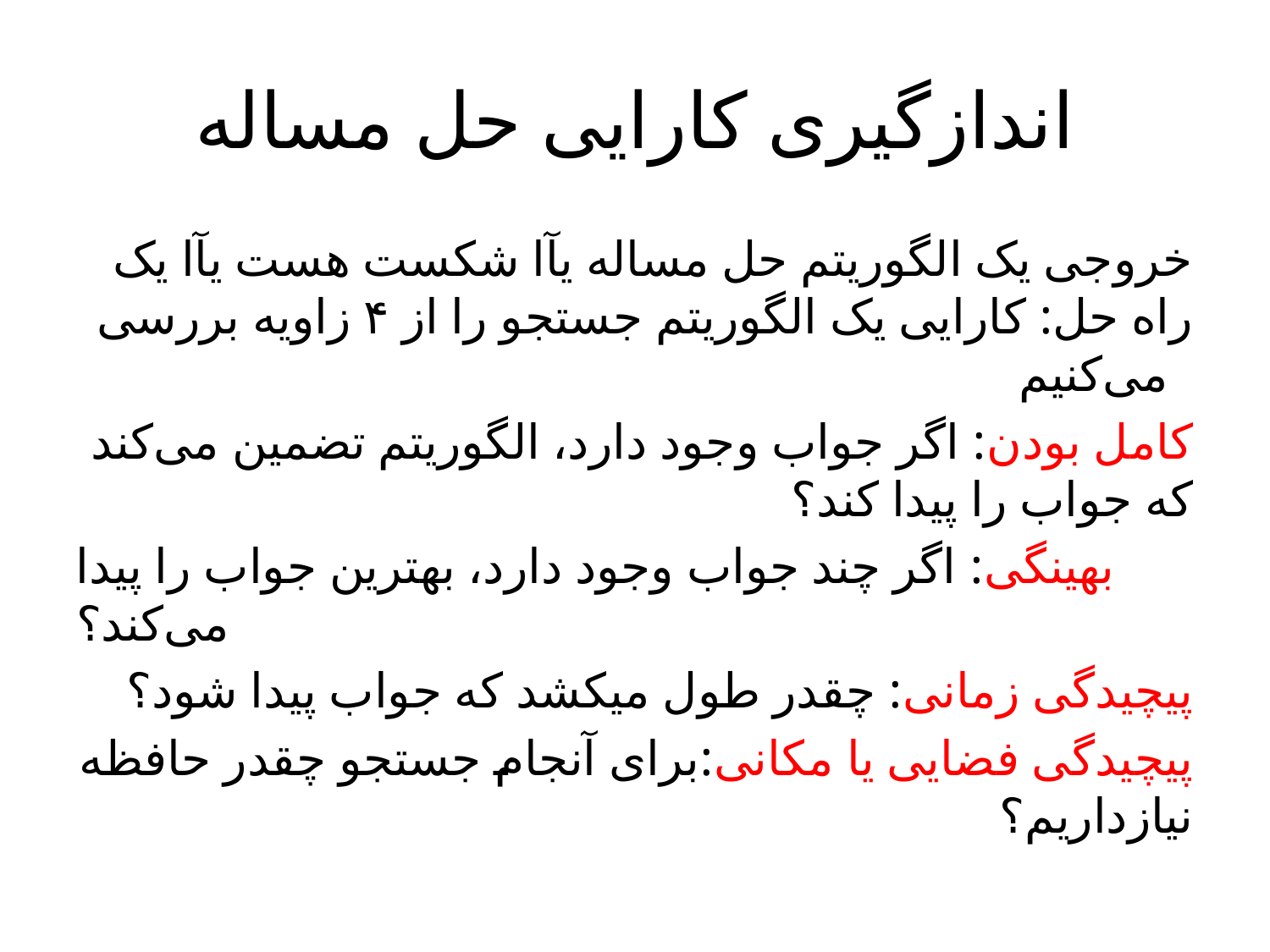

# اندازگیری کارایی حل مساله
خروجی یک الگوریتم حل مساله یآا شکست هست یآا یک راه حل: کارایی یک الگوریتم جستجو را از ۴ زاویه بررسی می‌کنیم
کامل بودن: اگر جواب وجود دارد، الگوریتم تضمین می‌کند که جواب را پیدا کند؟
بهینگی‌: اگر چند جواب وجود دارد، بهترین جواب را پیدا می‌کند؟
پیچیدگی‌ زمانی‌: چقدر طول میکشد که جواب پیدا شود؟
پیچیدگی‌ فضایی یا مکانی:برای آنجام جستجو چقدر حافظه نیازداریم؟